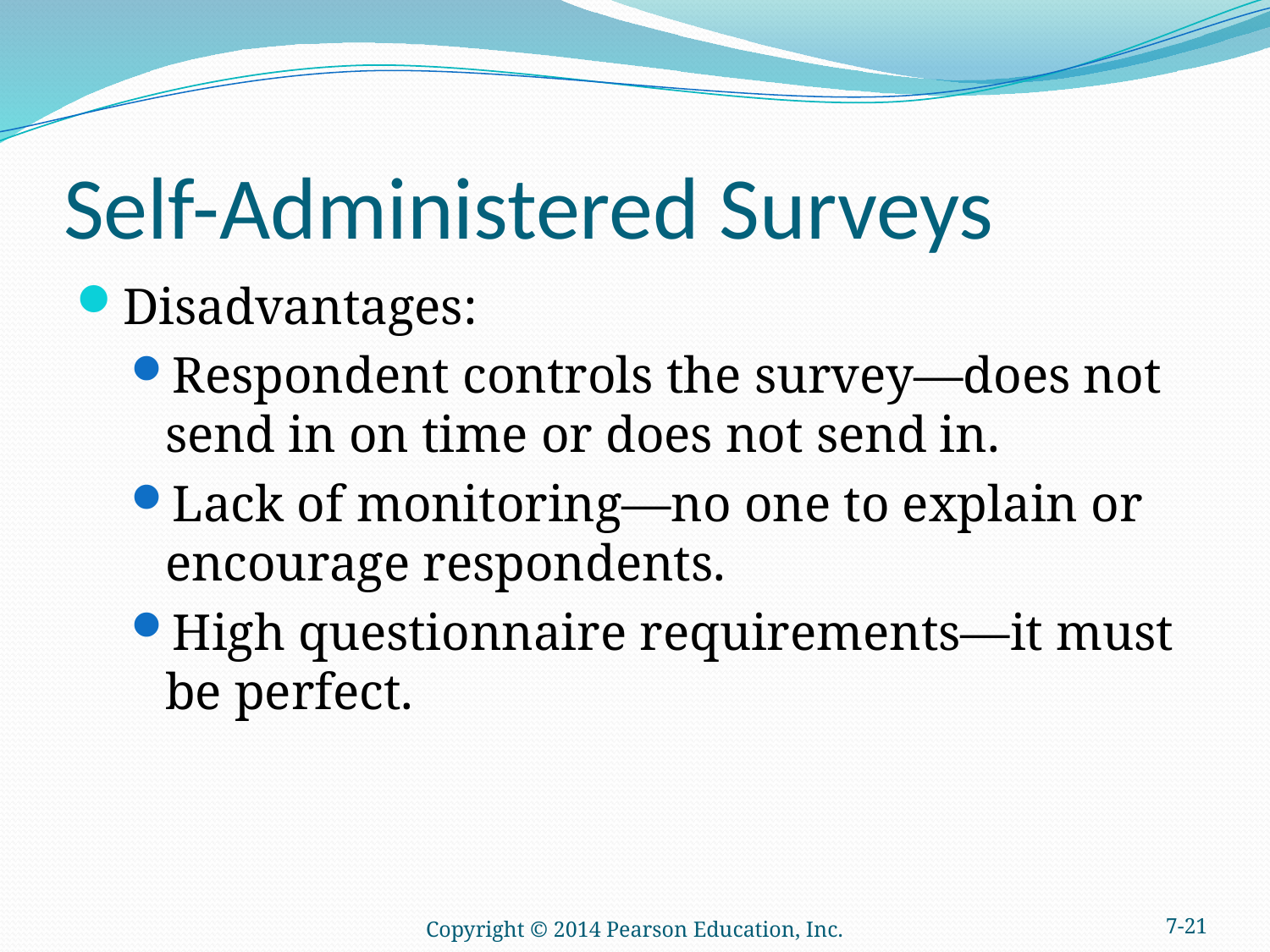

# Self-Administered Surveys
Disadvantages:
Respondent controls the survey—does not send in on time or does not send in.
Lack of monitoring—no one to explain or encourage respondents.
High questionnaire requirements—it must be perfect.